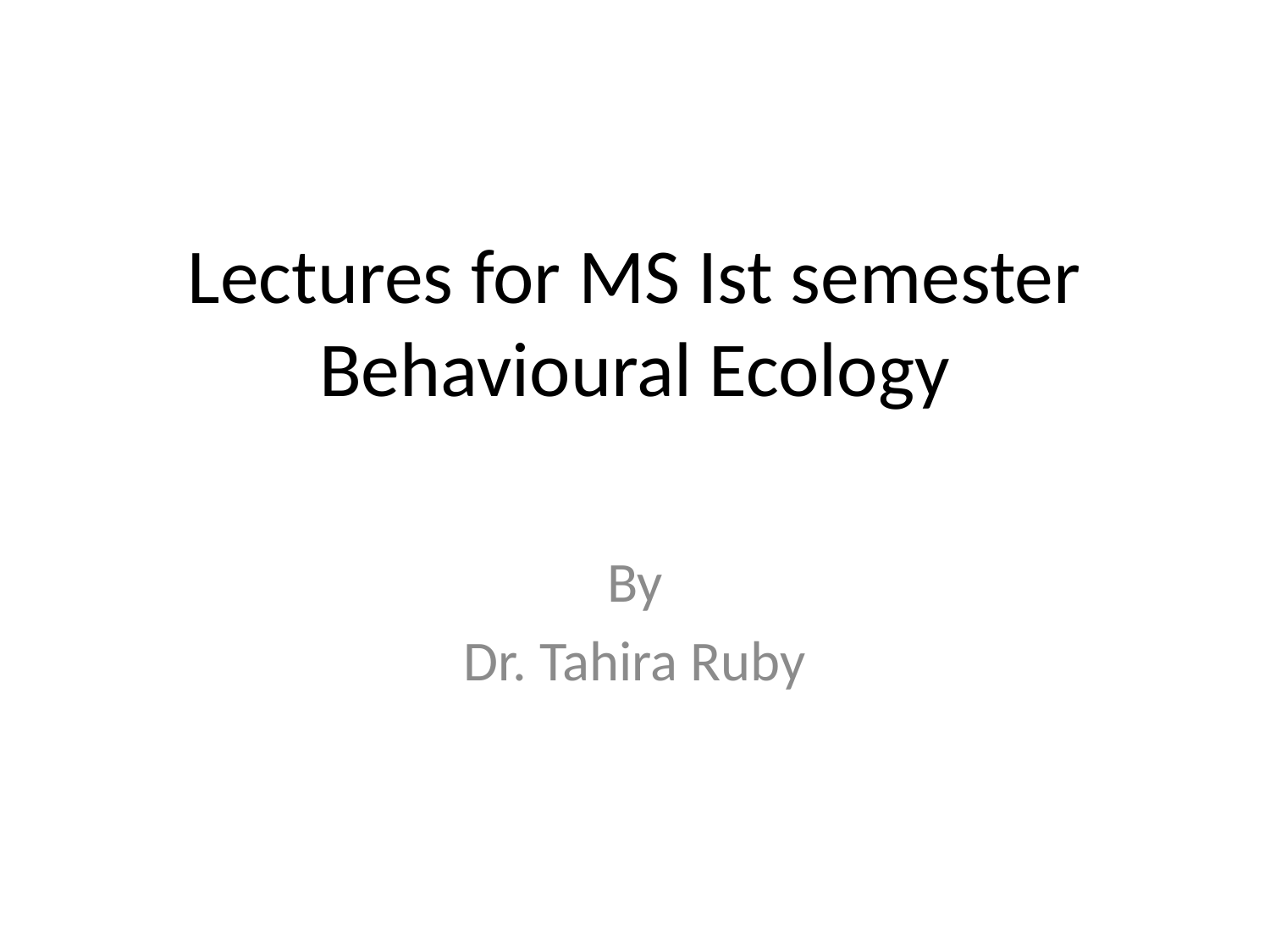

# Lectures for MS Ist semester Behavioural Ecology
By
Dr. Tahira Ruby